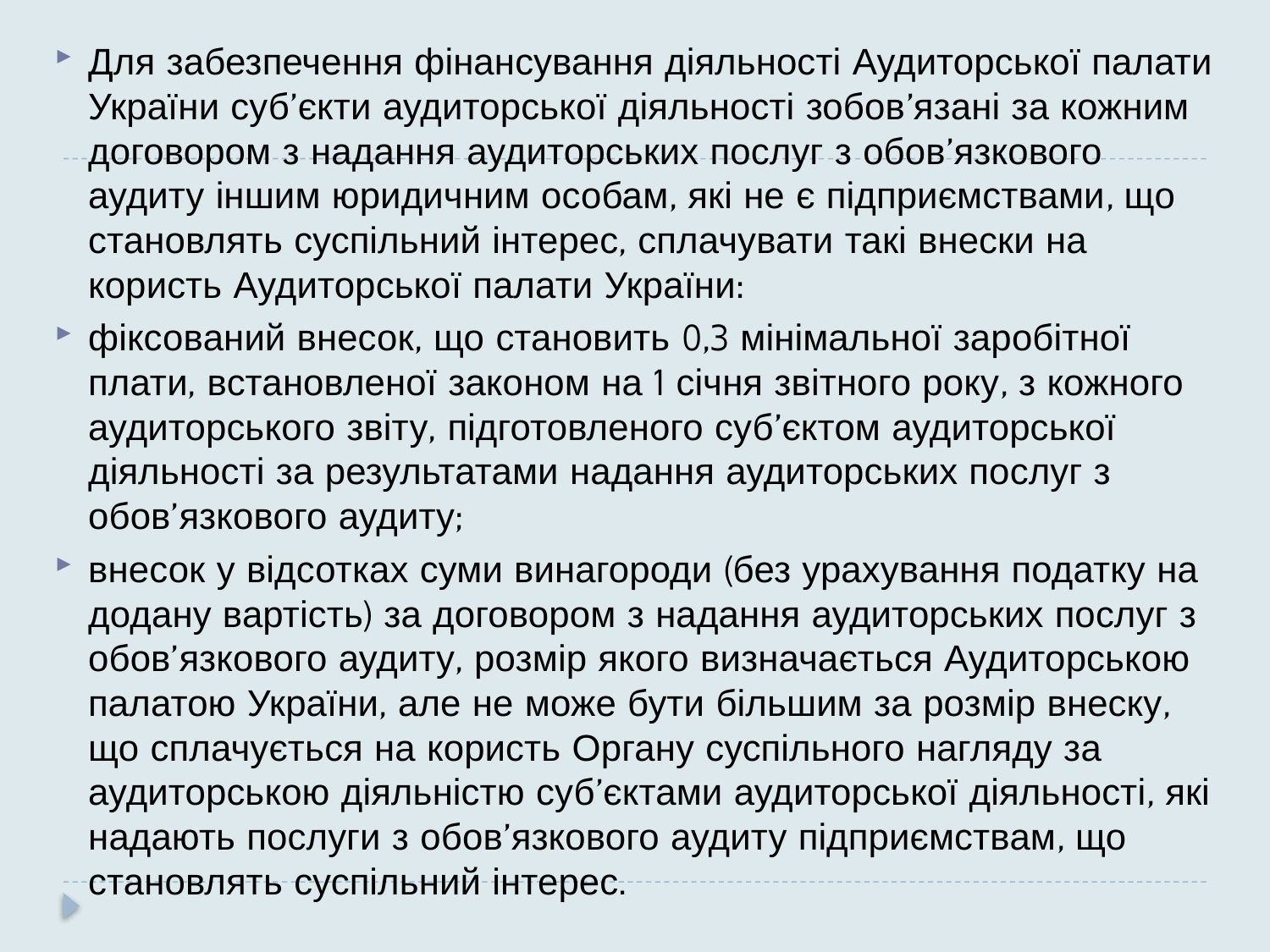

Для забезпечення фінансування діяльності Аудиторської палати України суб’єкти аудиторської діяльності зобов’язані за кожним договором з надання аудиторських послуг з обов’язкового аудиту іншим юридичним особам, які не є підприємствами, що становлять суспільний інтерес, сплачувати такі внески на користь Аудиторської палати України:
фіксований внесок, що становить 0,3 мінімальної заробітної плати, встановленої законом на 1 січня звітного року, з кожного аудиторського звіту, підготовленого суб’єктом аудиторської діяльності за результатами надання аудиторських послуг з обов’язкового аудиту;
внесок у відсотках суми винагороди (без урахування податку на додану вартість) за договором з надання аудиторських послуг з обов’язкового аудиту, розмір якого визначається Аудиторською палатою України, але не може бути більшим за розмір внеску, що сплачується на користь Органу суспільного нагляду за аудиторською діяльністю суб’єктами аудиторської діяльності, які надають послуги з обов’язкового аудиту підприємствам, що становлять суспільний інтерес.